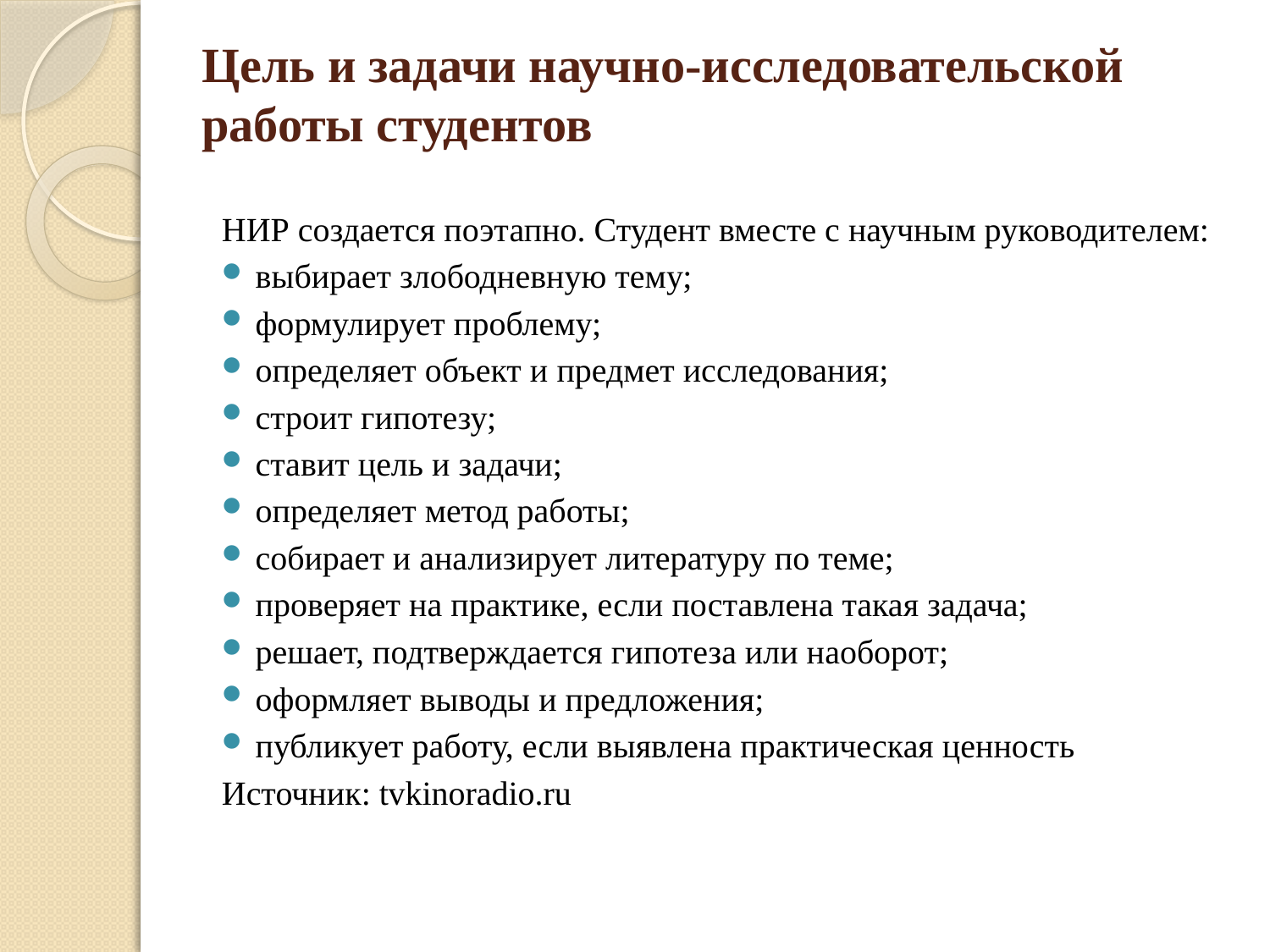

# Цель и задачи научно-исследовательской работы студентов
НИР создается поэтапно. Студент вместе с научным руководителем:
выбирает злободневную тему;
формулирует проблему;
определяет объект и предмет исследования;
строит гипотезу;
ставит цель и задачи;
определяет метод работы;
собирает и анализирует литературу по теме;
проверяет на практике, если поставлена такая задача;
решает, подтверждается гипотеза или наоборот;
оформляет выводы и предложения;
публикует работу, если выявлена практическая ценность
Источник: tvkinoradio.ru